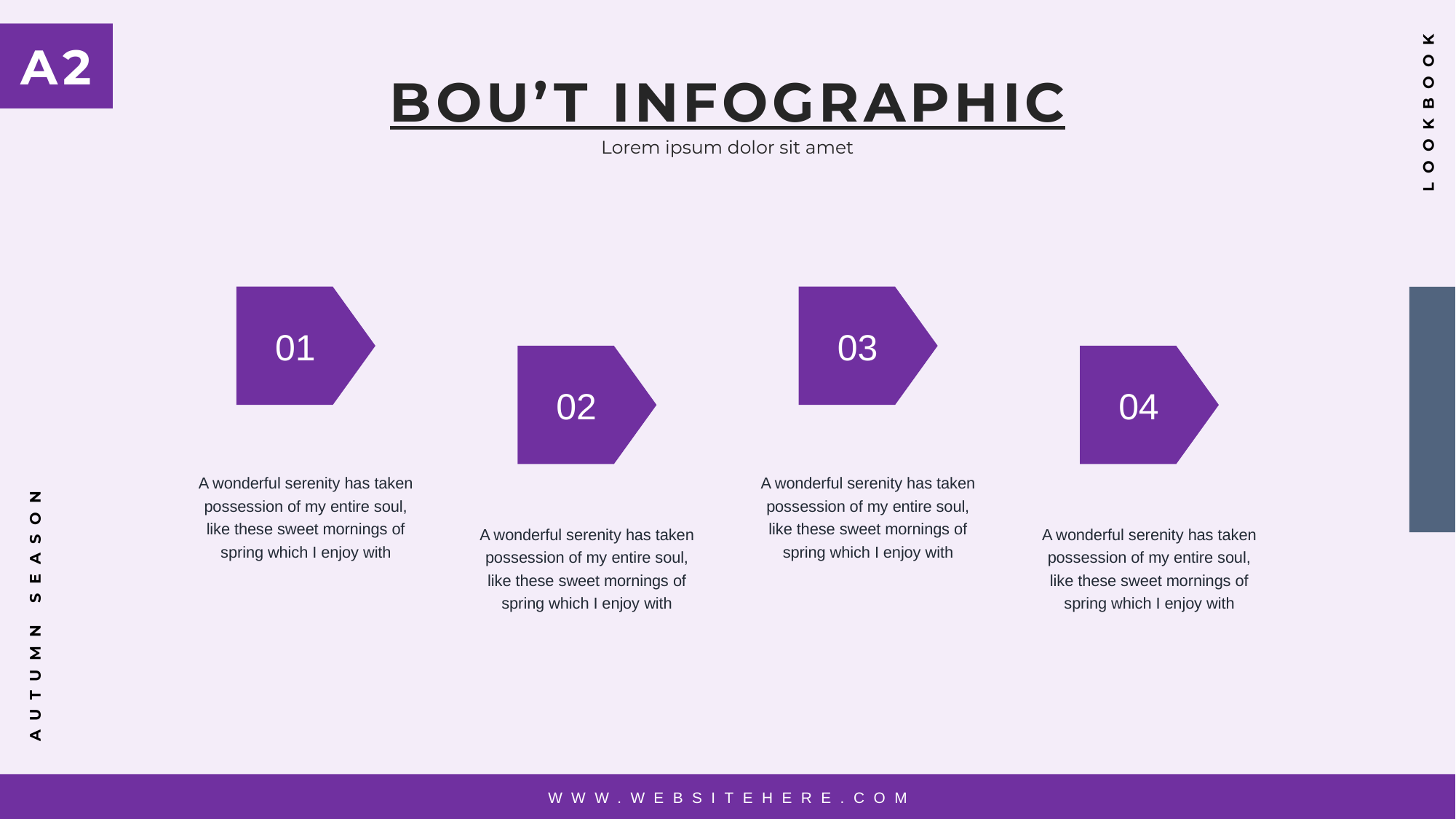

A2
BOU’T INFOGRAPHIC

WWW.WEBSITEHERE.COM
LOOKBOOK
Lorem ipsum dolor sit amet
01
03
02
04

A wonderful serenity has taken possession of my entire soul, like these sweet mornings of spring which I enjoy with
A wonderful serenity has taken possession of my entire soul, like these sweet mornings of spring which I enjoy with
A wonderful serenity has taken possession of my entire soul, like these sweet mornings of spring which I enjoy with
A wonderful serenity has taken possession of my entire soul, like these sweet mornings of spring which I enjoy with
AUTUMN SEASON